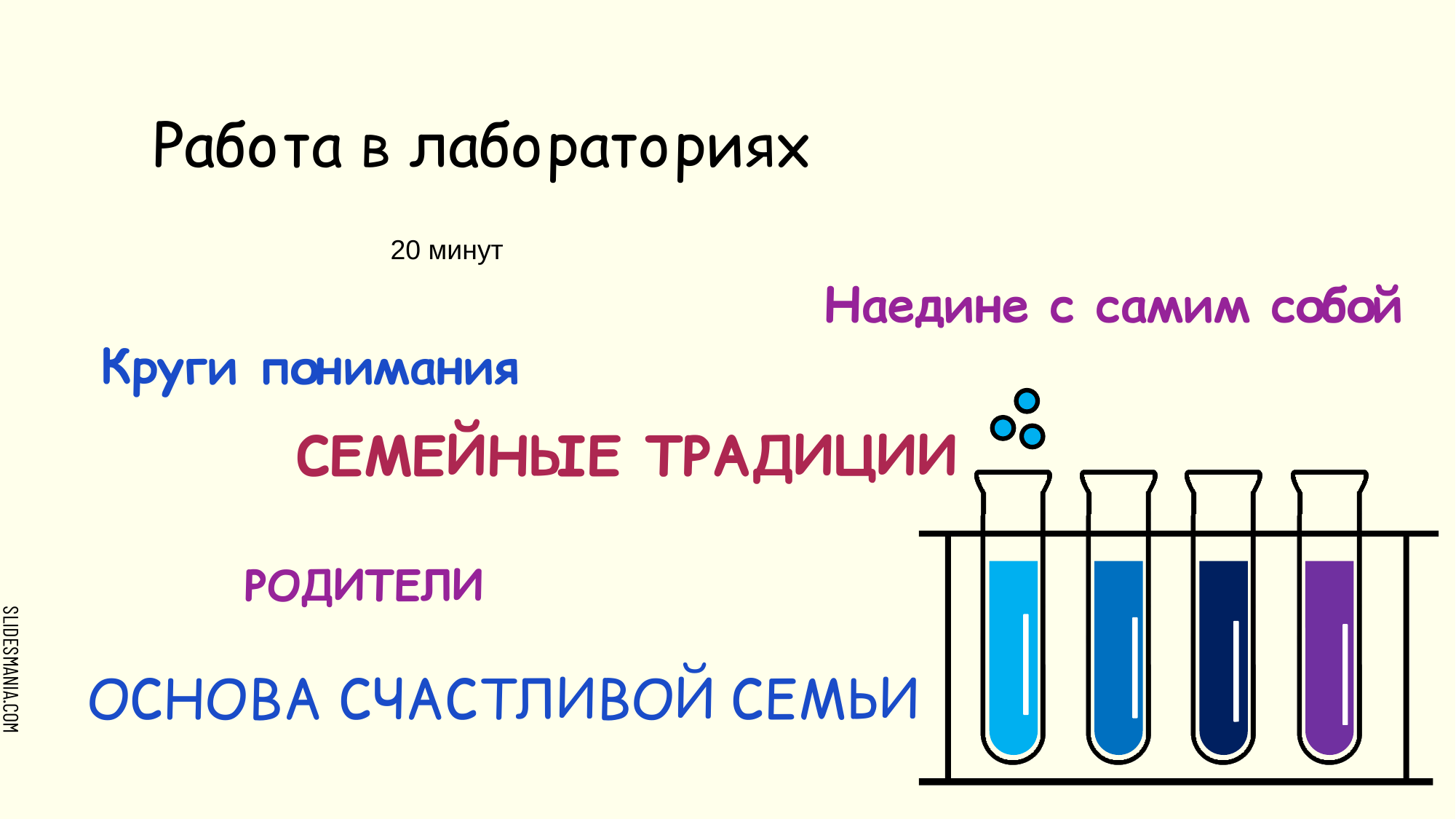

Работа в лабораториях
20 минут

Наедине с самим собой
Круги понимания
СЕМЕЙНЫЕ ТРАДИЦИИ
РОДИТЕЛИ
ОСНОВА СЧАСТЛИВОЙ СЕМЬИ